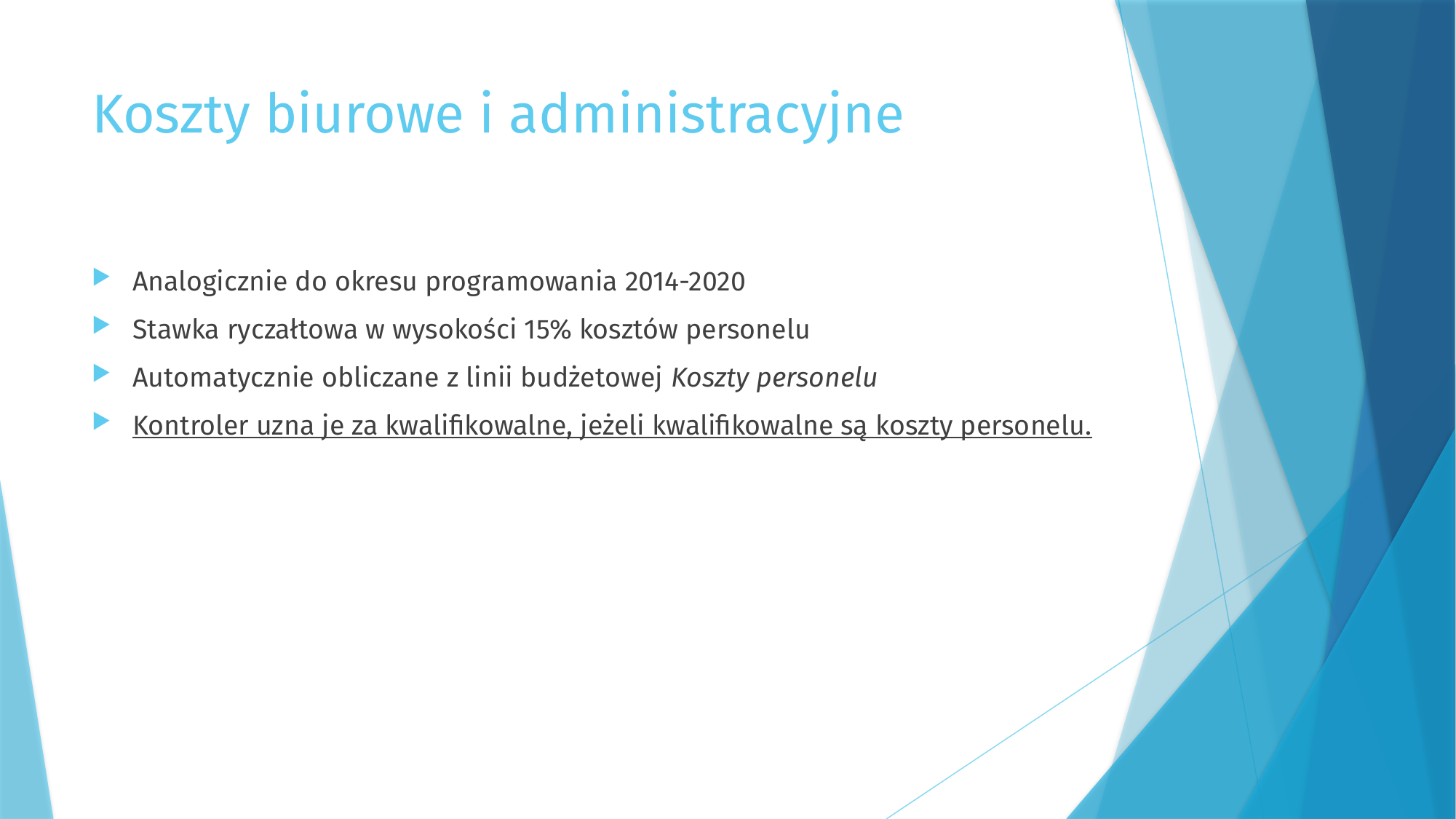

# Koszty biurowe i administracyjne
Analogicznie do okresu programowania 2014-2020
Stawka ryczałtowa w wysokości 15% kosztów personelu
Automatycznie obliczane z linii budżetowej Koszty personelu
Kontroler uzna je za kwalifikowalne, jeżeli kwalifikowalne są koszty personelu.